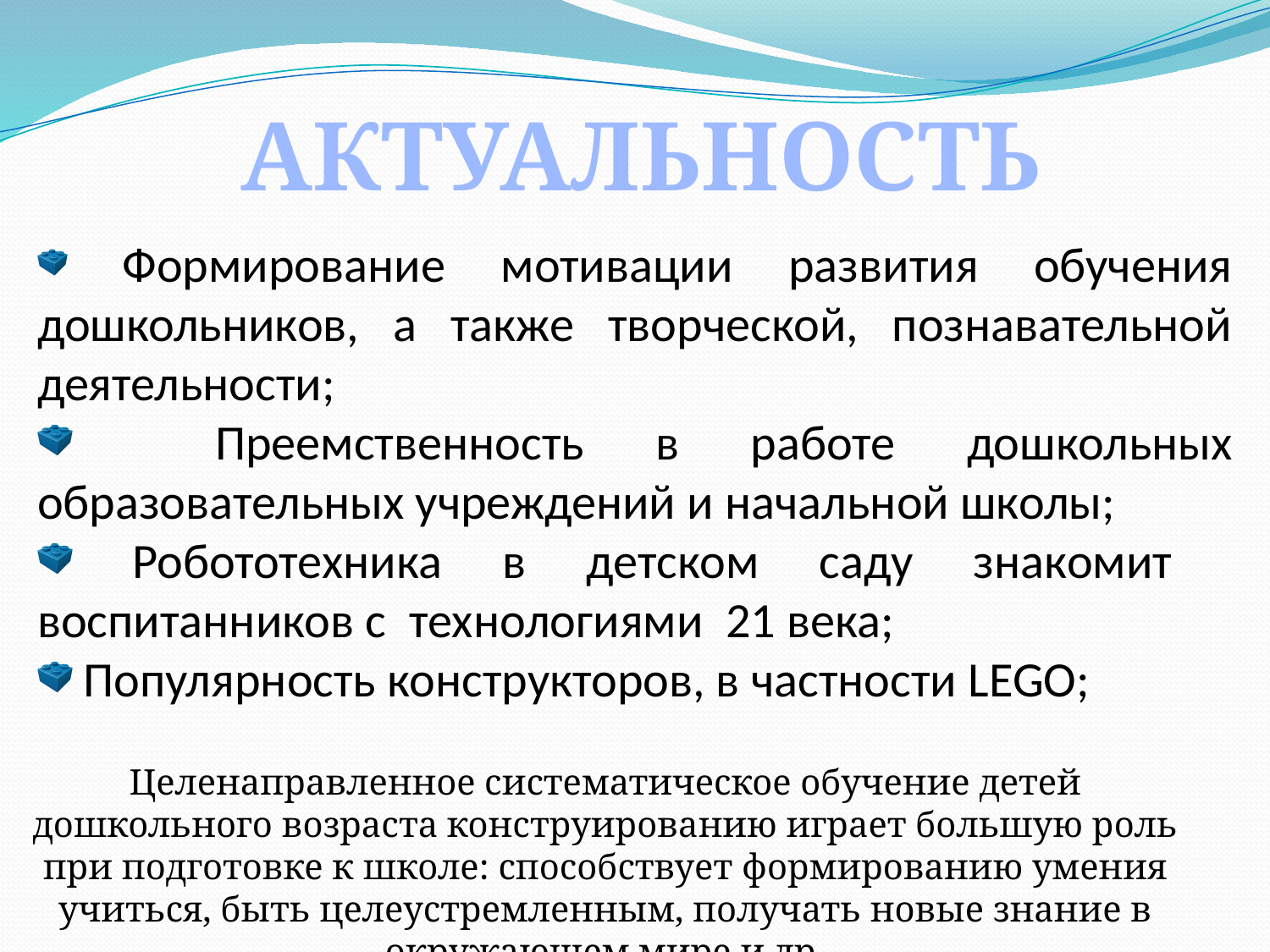

АКТУАЛЬНОСТЬ

 Формирование мотивации развития обучения дошкольников, а также творческой, познавательной деятельности;
  Преемственность в работе дошкольных образовательных учреждений и начальной школы;
 Робототехника в детском саду знакомит  воспитанников с  технологиями  21 века;
 Популярность конструкторов, в частности LEGO;

Целенаправленное систематическое обучение детей дошкольного возраста конструированию играет большую роль при подготовке к школе: способствует формированию умения учиться, быть целеустремленным, получать новые знание в окружающем мире и др.